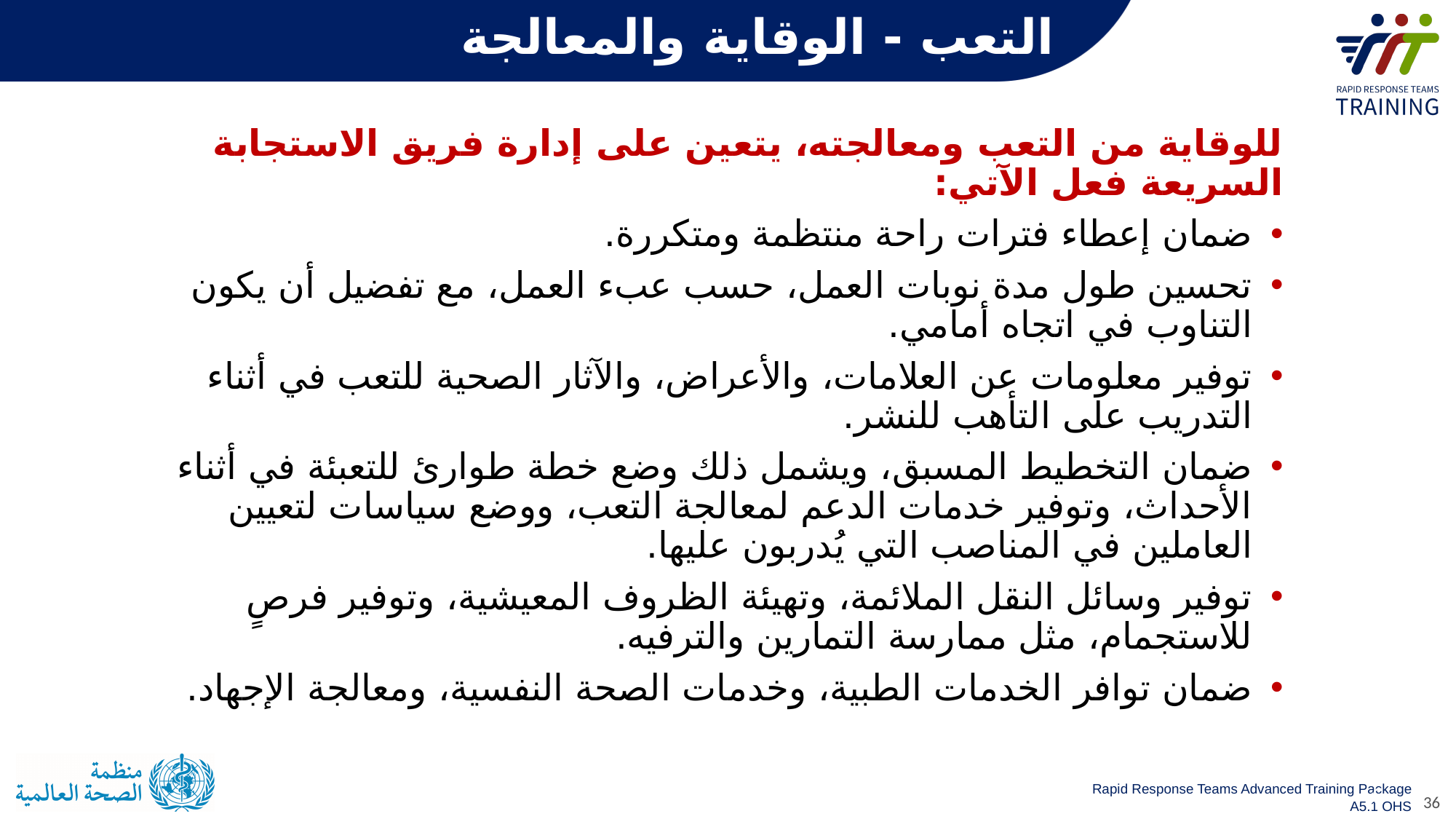

التعب - الوقاية والمعالجة
للوقاية من التعب ومعالجته، يتعين على إدارة فريق الاستجابة السريعة فعل الآتي:
ضمان إعطاء فترات راحة منتظمة ومتكررة.
تحسين طول مدة نوبات العمل، حسب عبء العمل، مع تفضيل أن يكون التناوب في اتجاه أمامي.
توفير معلومات عن العلامات، والأعراض، والآثار الصحية للتعب في أثناء التدريب على التأهب للنشر.
ضمان التخطيط المسبق، ويشمل ذلك وضع خطة طوارئ للتعبئة في أثناء الأحداث، وتوفير خدمات الدعم لمعالجة التعب، ووضع سياسات لتعيين العاملين في المناصب التي يُدربون عليها.
توفير وسائل النقل الملائمة، وتهيئة الظروف المعيشية، وتوفير فرصٍ للاستجمام، مثل ممارسة التمارين والترفيه.
ضمان توافر الخدمات الطبية، وخدمات الصحة النفسية، ومعالجة الإجهاد.
36